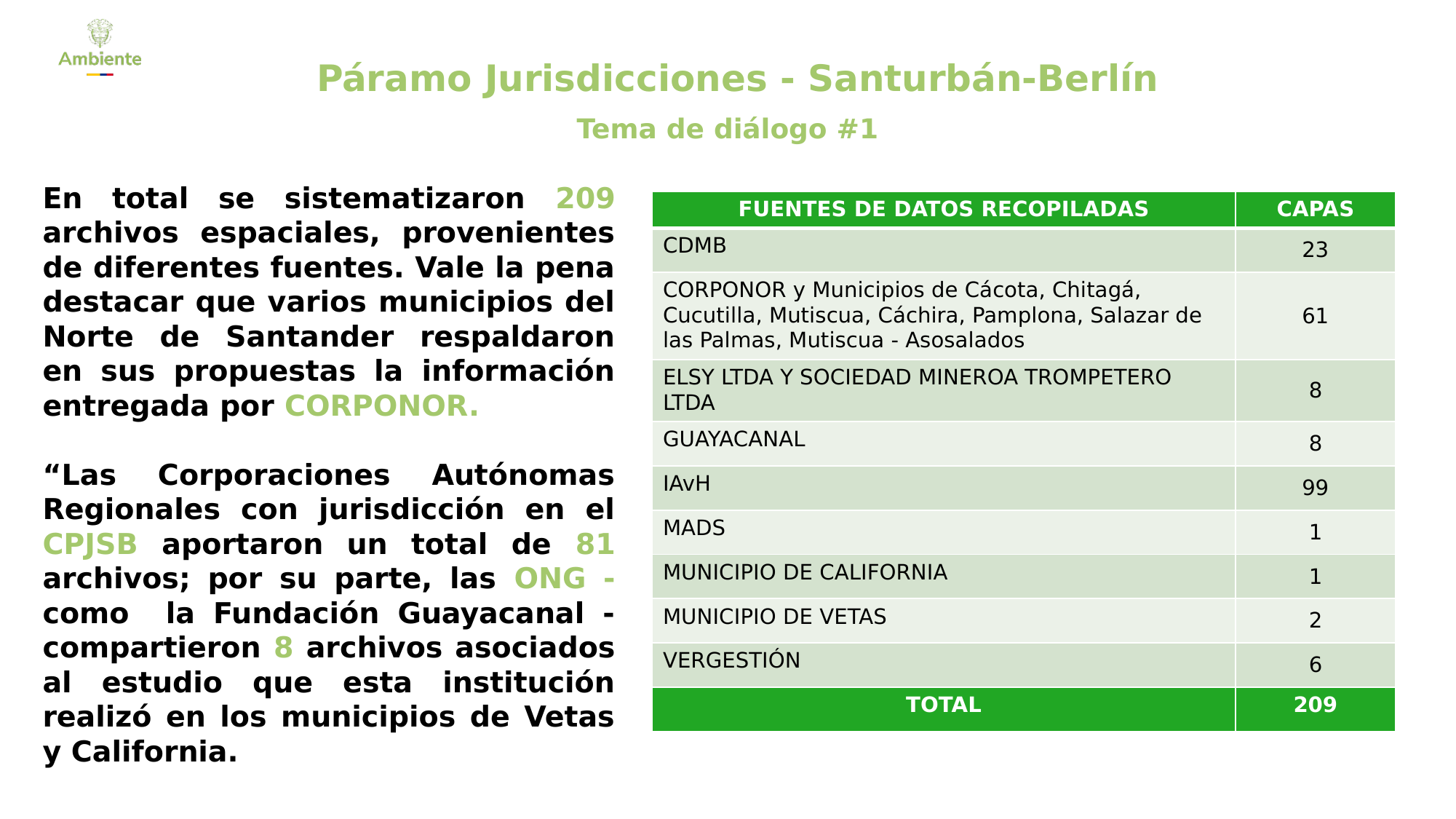

Páramo Jurisdicciones - Santurbán-Berlín
Tema de diálogo #1

En total se sistematizaron 209 archivos espaciales, provenientes de diferentes fuentes. Vale la pena destacar que varios municipios del Norte de Santander respaldaron en sus propuestas la información entregada por CORPONOR.

“Las Corporaciones Autónomas Regionales con jurisdicción en el CPJSB aportaron un total de 81 archivos; por su parte, las ONG - como  la Fundación Guayacanal - compartieron 8 archivos asociados al estudio que esta institución realizó en los municipios de Vetas y California.
| FUENTES DE DATOS RECOPILADAS | CAPAS |
| --- | --- |
| CDMB | 23 |
| CORPONOR y Municipios de Cácota, Chitagá, Cucutilla, Mutiscua, Cáchira, Pamplona, Salazar de las Palmas, Mutiscua - Asosalados | 61 |
| ELSY LTDA Y SOCIEDAD MINEROA TROMPETERO LTDA | 8 |
| GUAYACANAL | 8 |
| IAvH | 99 |
| MADS | 1 |
| MUNICIPIO DE CALIFORNIA | 1 |
| MUNICIPIO DE VETAS | 2 |
| VERGESTIÓN | 6 |
| TOTAL | 209 |